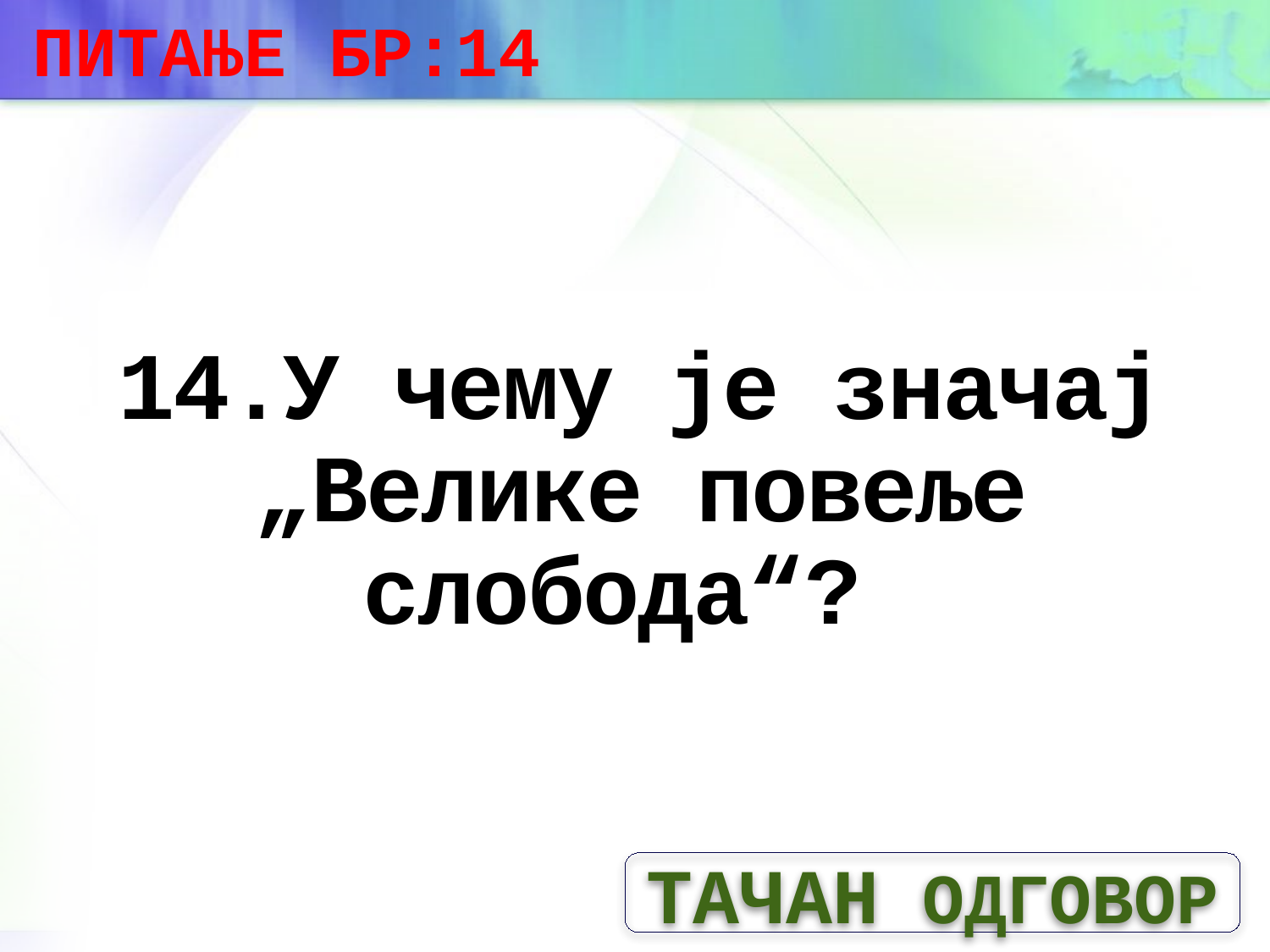

ПИТАЊЕ БР:14
# 14.У чему је значај „Велике повеље слобода“?
ТАЧАН ОДГОВОР